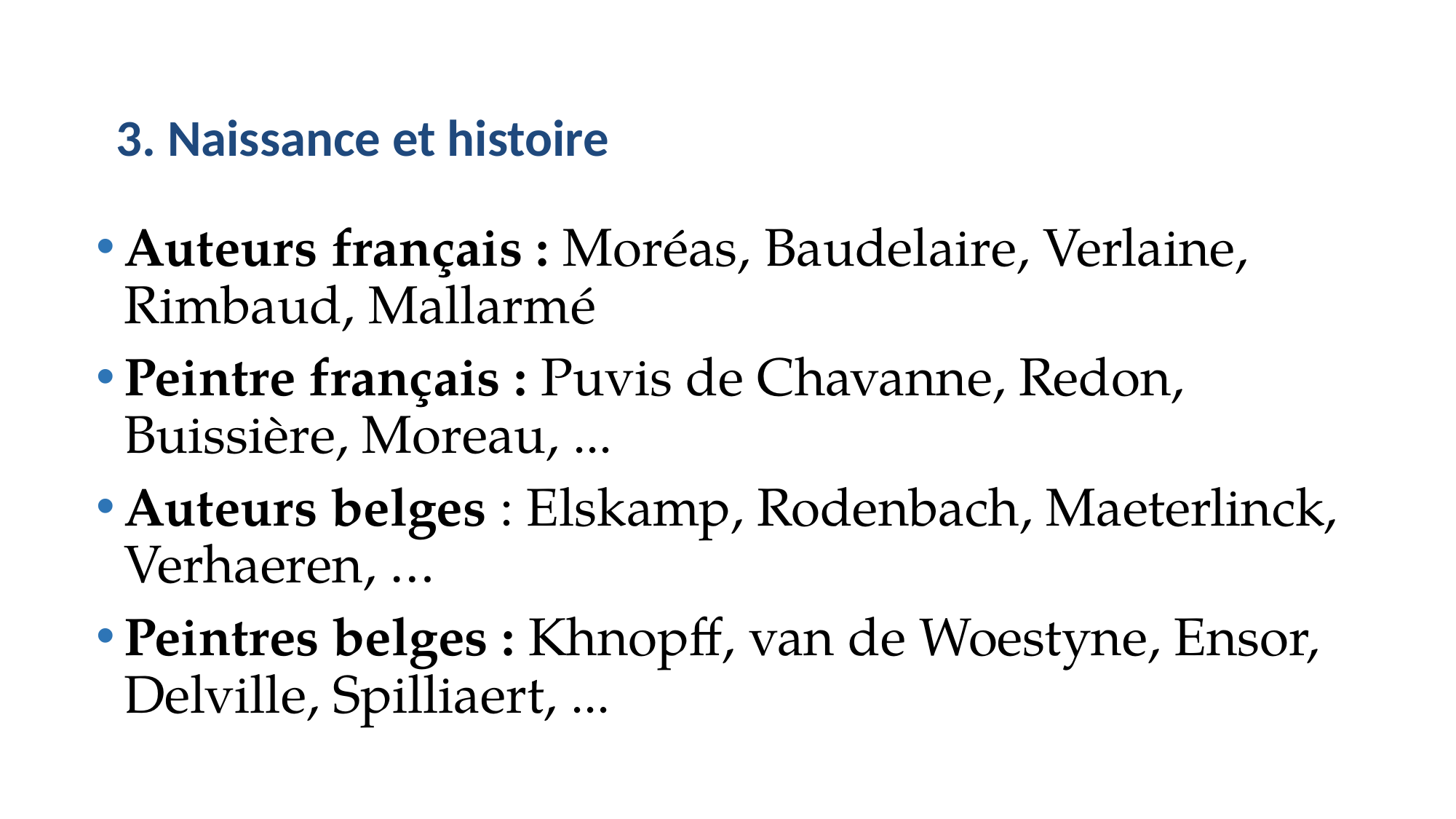

3. Naissance et histoire
Auteurs français : Moréas, Baudelaire, Verlaine, Rimbaud, Mallarmé
Peintre français : Puvis de Chavanne, Redon, Buissière, Moreau, ...
Auteurs belges : Elskamp, Rodenbach, Maeterlinck, Verhaeren, …
Peintres belges : Khnopff, van de Woestyne, Ensor, Delville, Spilliaert, ...